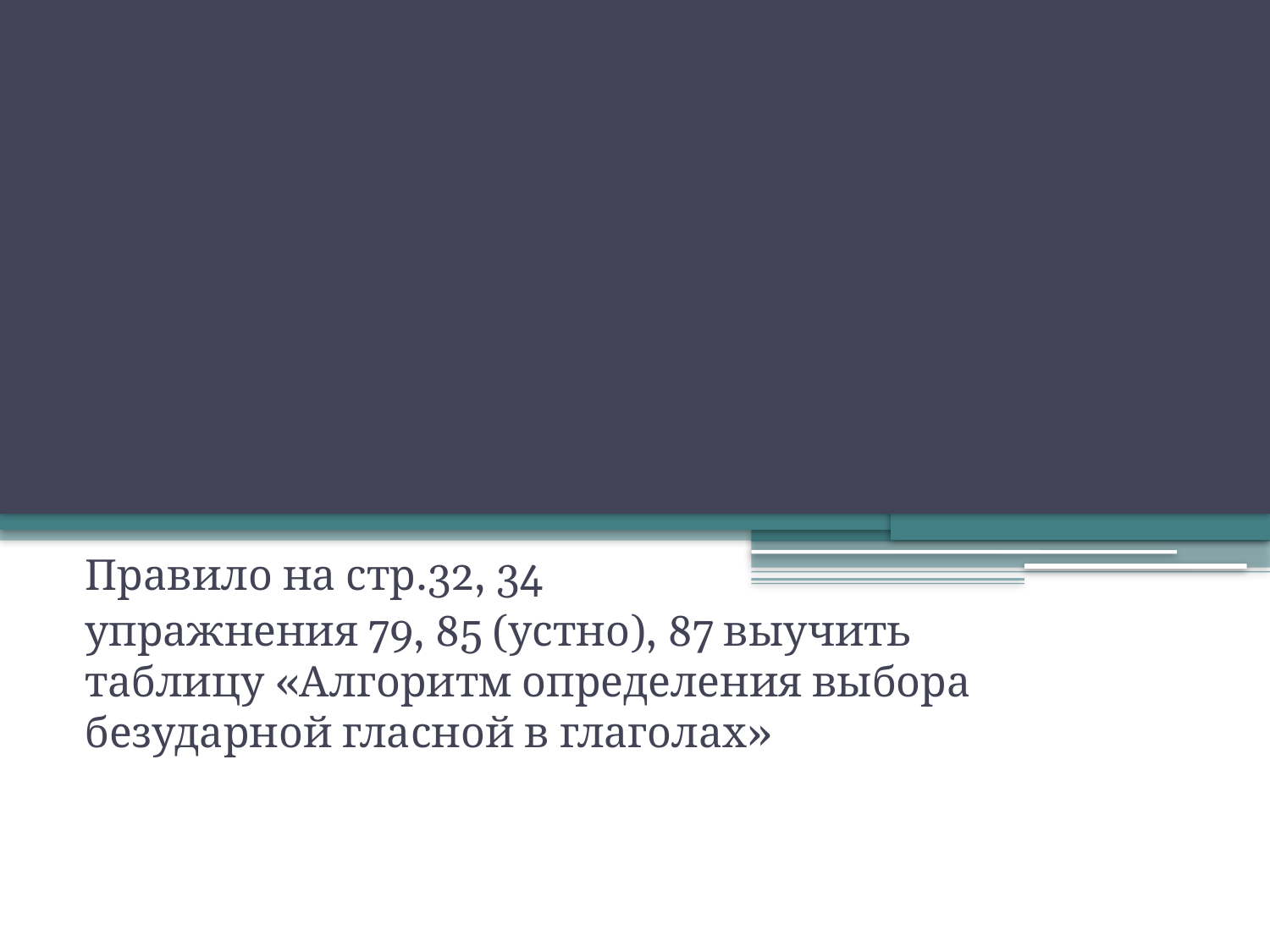

Правило на стр.32, 34
упражнения 79, 85 (устно), 87 выучить таблицу «Алгоритм определения выбора безударной гласной в глаголах»